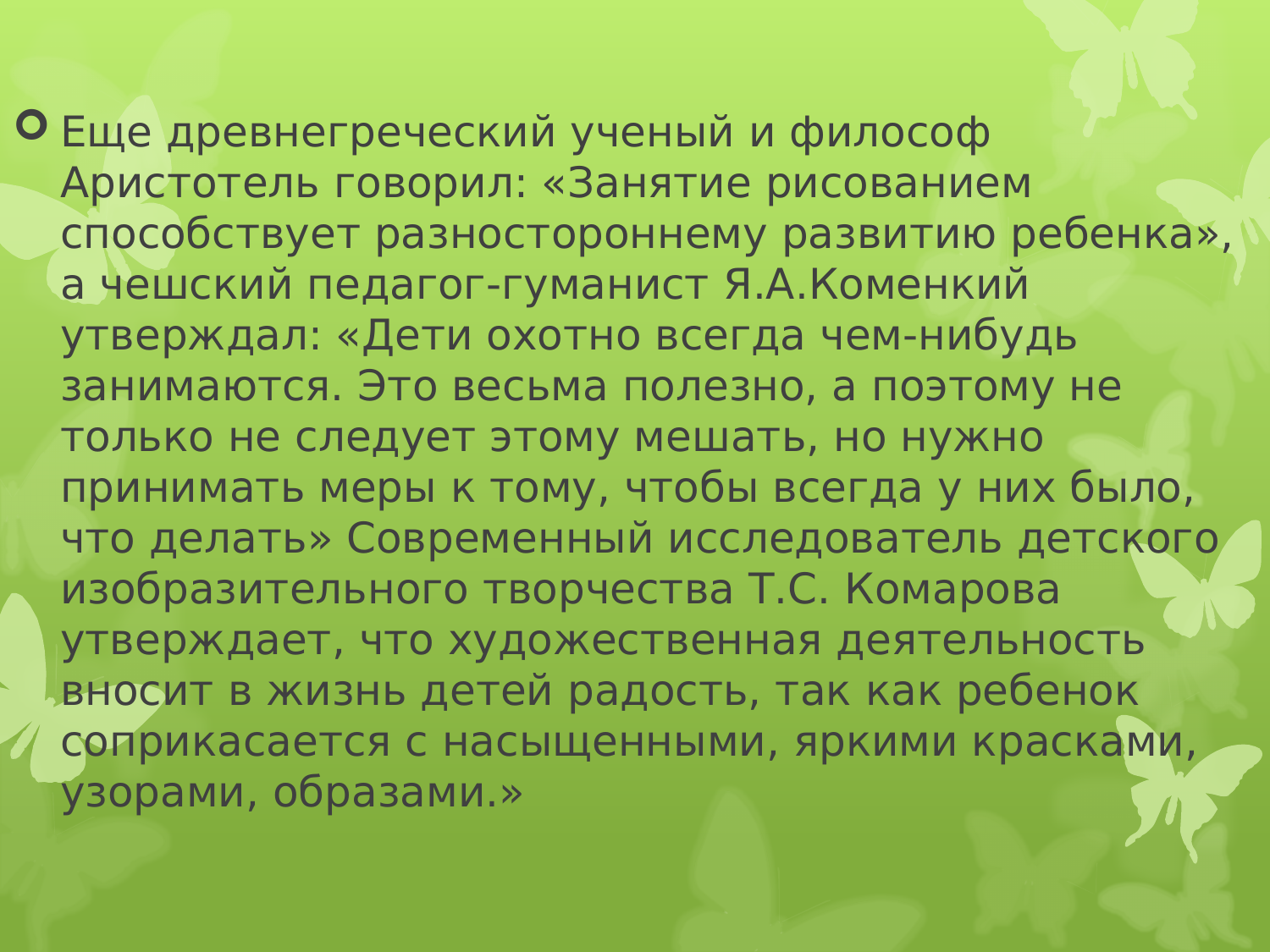

#
Еще древнегреческий ученый и философ Аристотель говорил: «Занятие рисованием способствует разностороннему развитию ребенка», а чешский педагог-гуманист Я.А.Коменкий утверждал: «Дети охотно всегда чем-нибудь занимаются. Это весьма полезно, а поэтому не только не следует этому мешать, но нужно принимать меры к тому, чтобы всегда у них было, что делать» Современный исследователь детского изобразительного творчества Т.С. Комарова утверждает, что художественная деятельность вносит в жизнь детей радость, так как ребенок соприкасается с насыщенными, яркими красками, узорами, образами.»